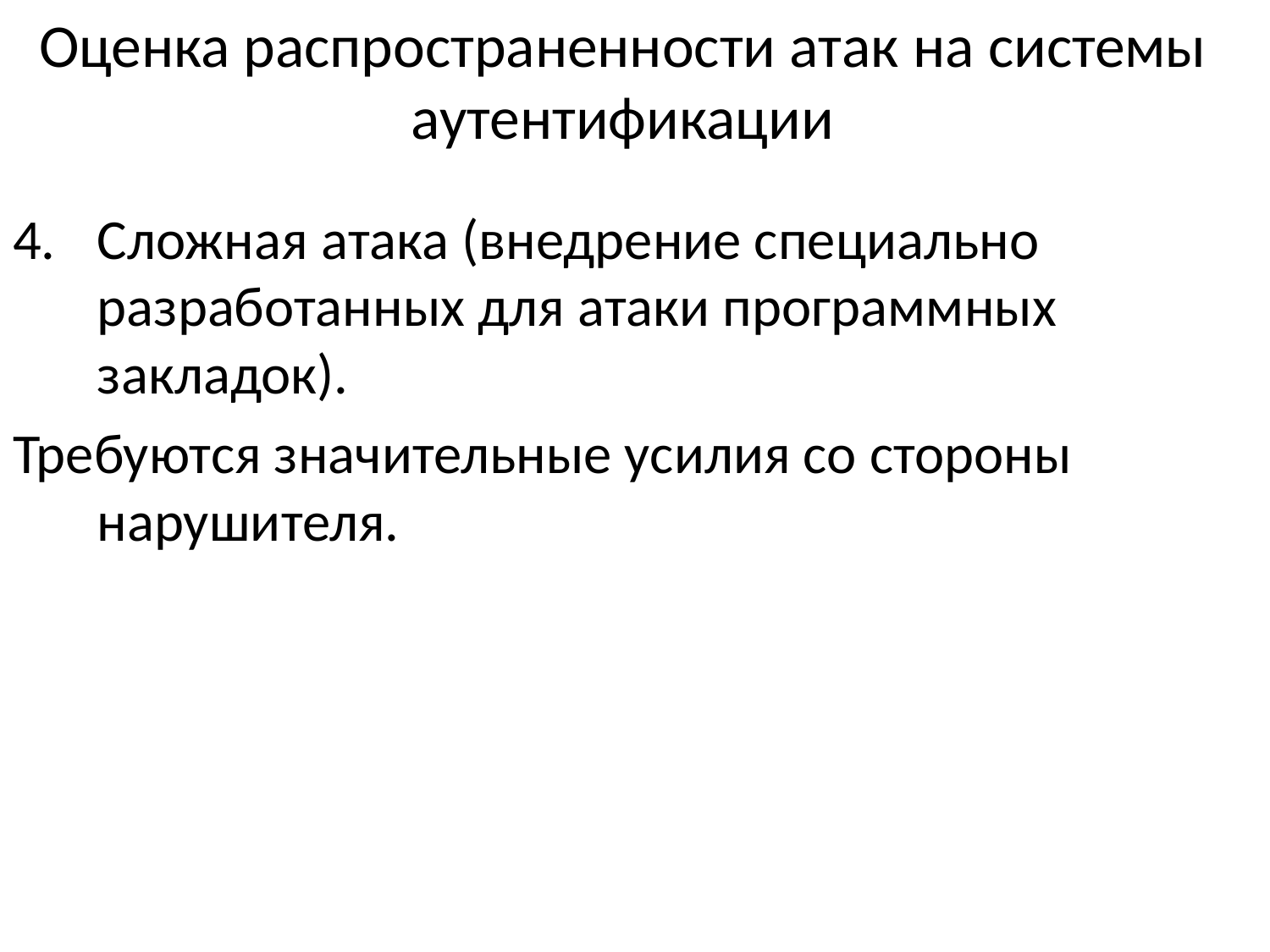

# Оценка распространенности атак на системы аутентификации
Сложная атака (внедрение специально разработанных для атаки программных закладок).
Требуются значительные усилия со стороны нарушителя.